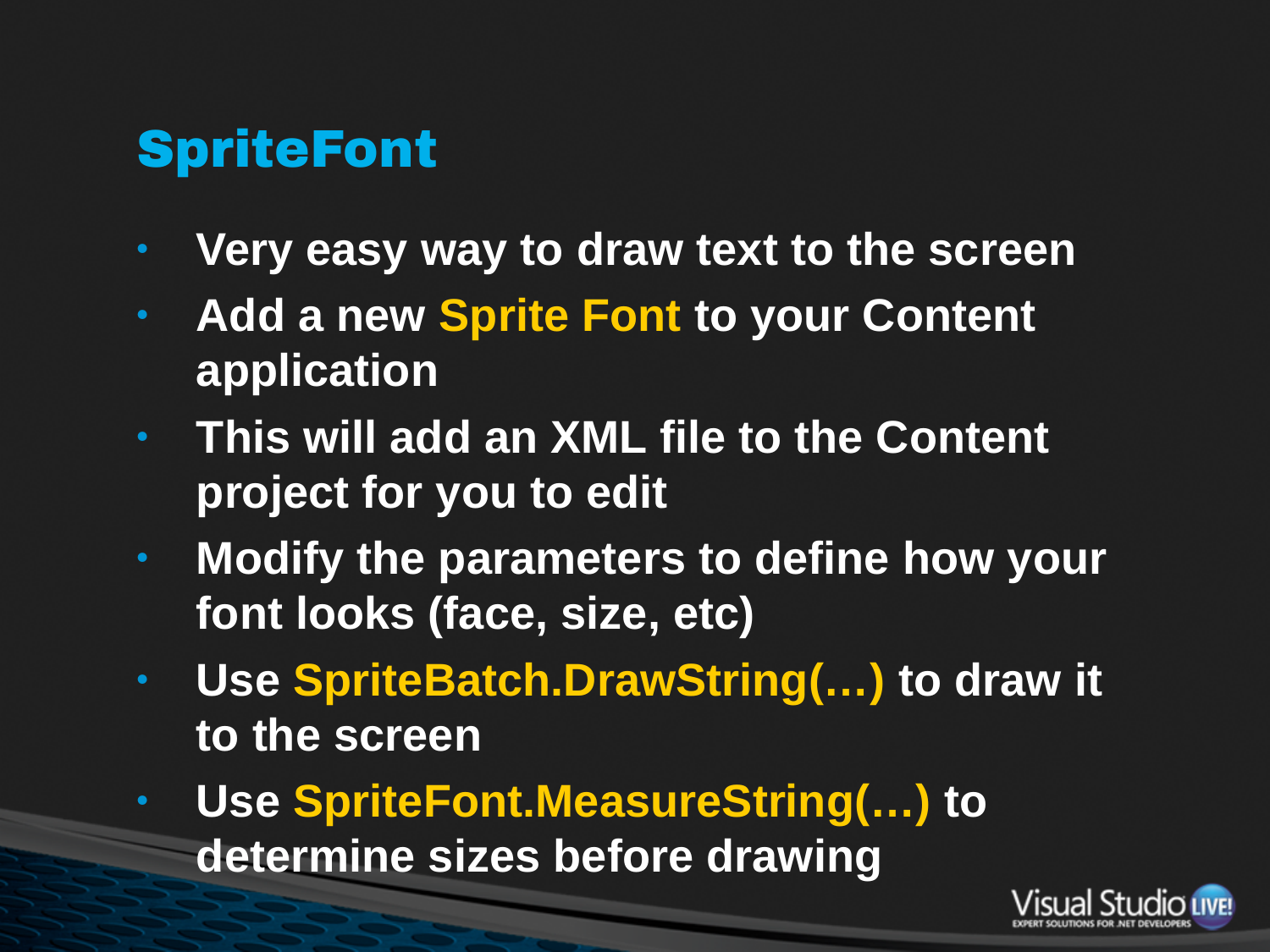

# SpriteFont
Very easy way to draw text to the screen
Add a new Sprite Font to your Content application
This will add an XML file to the Content project for you to edit
Modify the parameters to define how your font looks (face, size, etc)
Use SpriteBatch.DrawString(…) to draw it to the screen
Use SpriteFont.MeasureString(…) to determine sizes before drawing